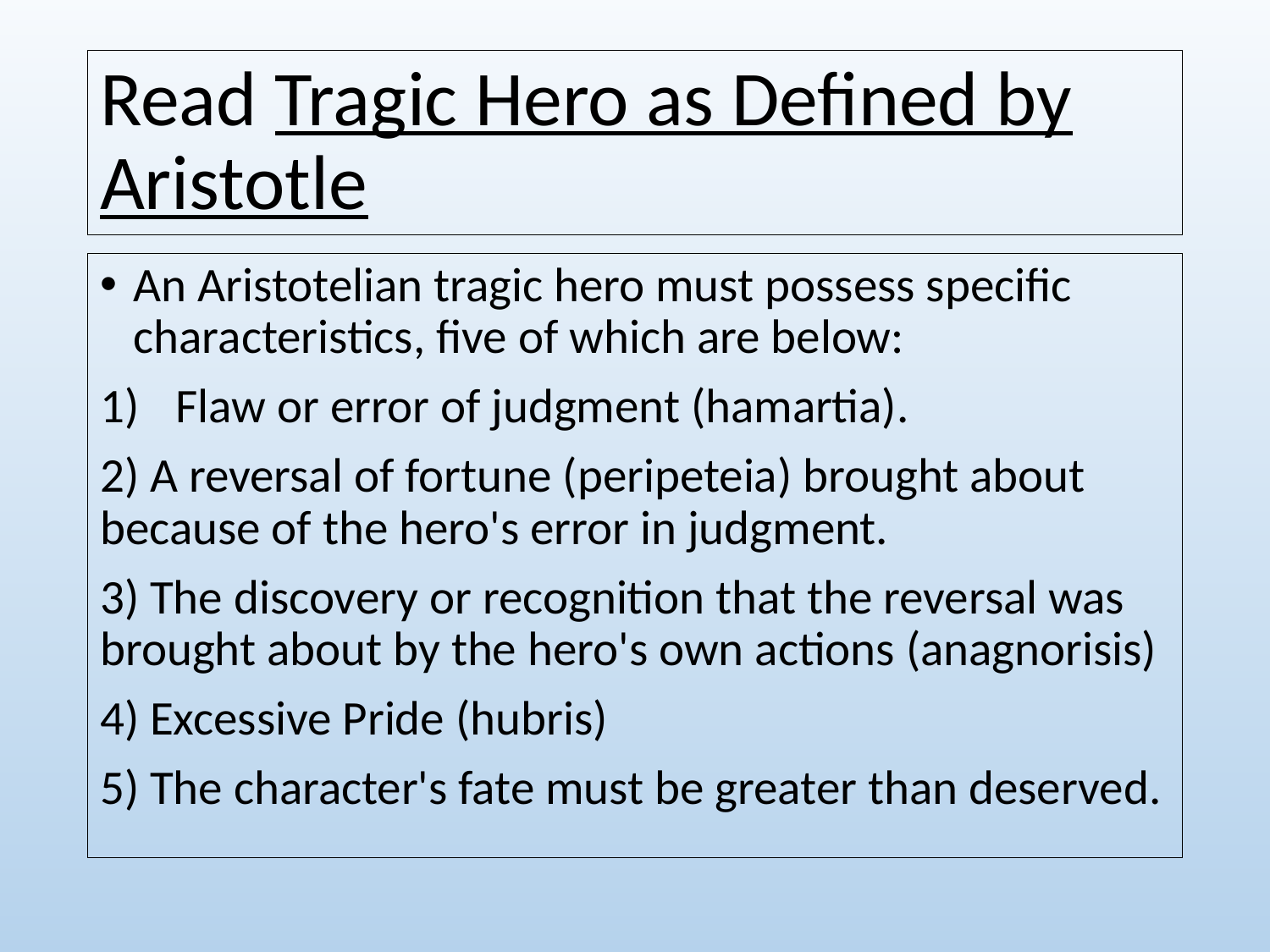

# Read Tragic Hero as Defined by Aristotle
An Aristotelian tragic hero must possess specific characteristics, five of which are below:
Flaw or error of judgment (hamartia).
2) A reversal of fortune (peripeteia) brought about because of the hero's error in judgment.
3) The discovery or recognition that the reversal was brought about by the hero's own actions (anagnorisis)
4) Excessive Pride (hubris)
5) The character's fate must be greater than deserved.